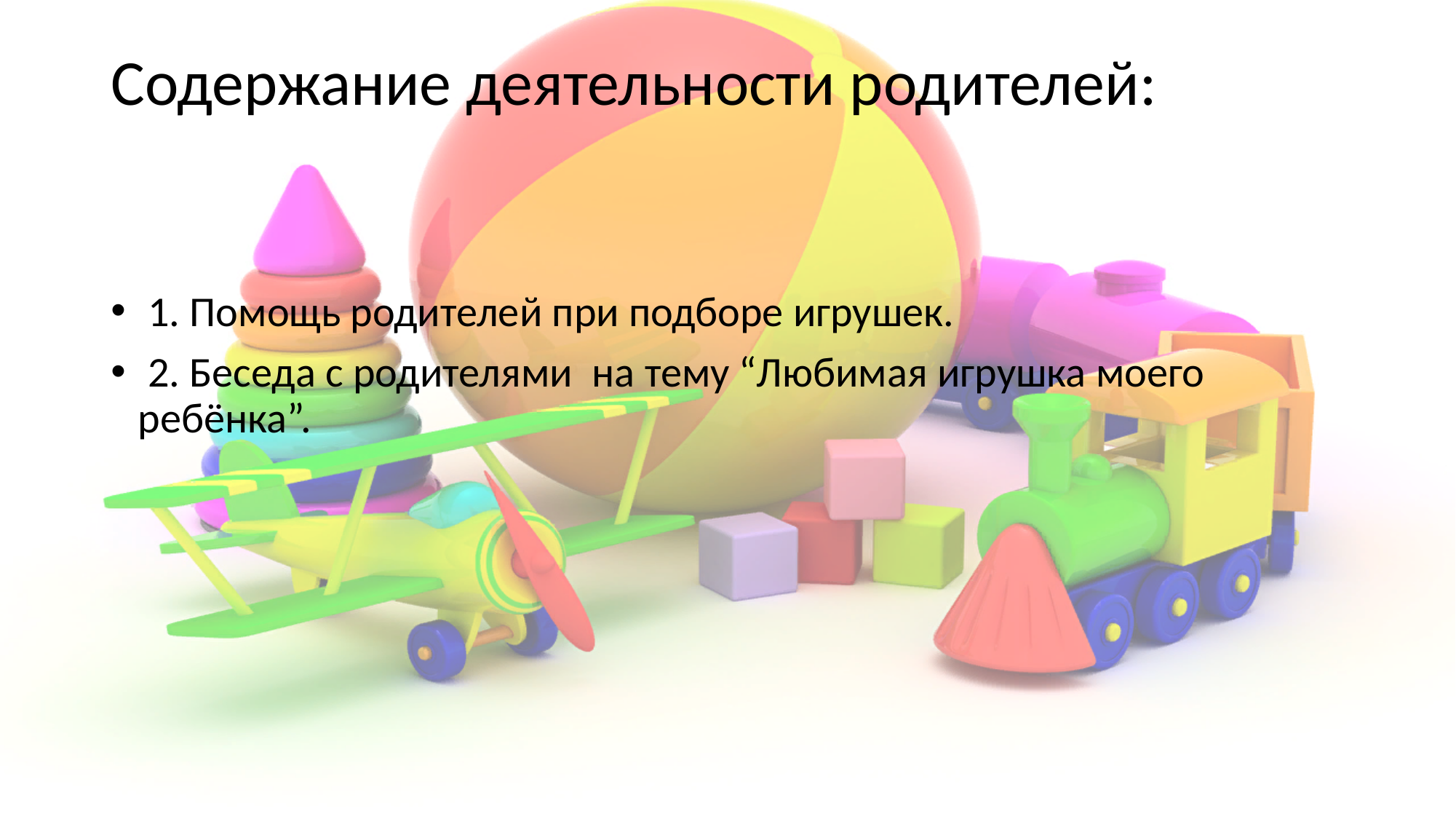

# Содержание деятельности родителей:

 1. Помощь родителей при подборе игрушек.
 2. Беседа с родителями  на тему “Любимая игрушка моего ребёнка”.